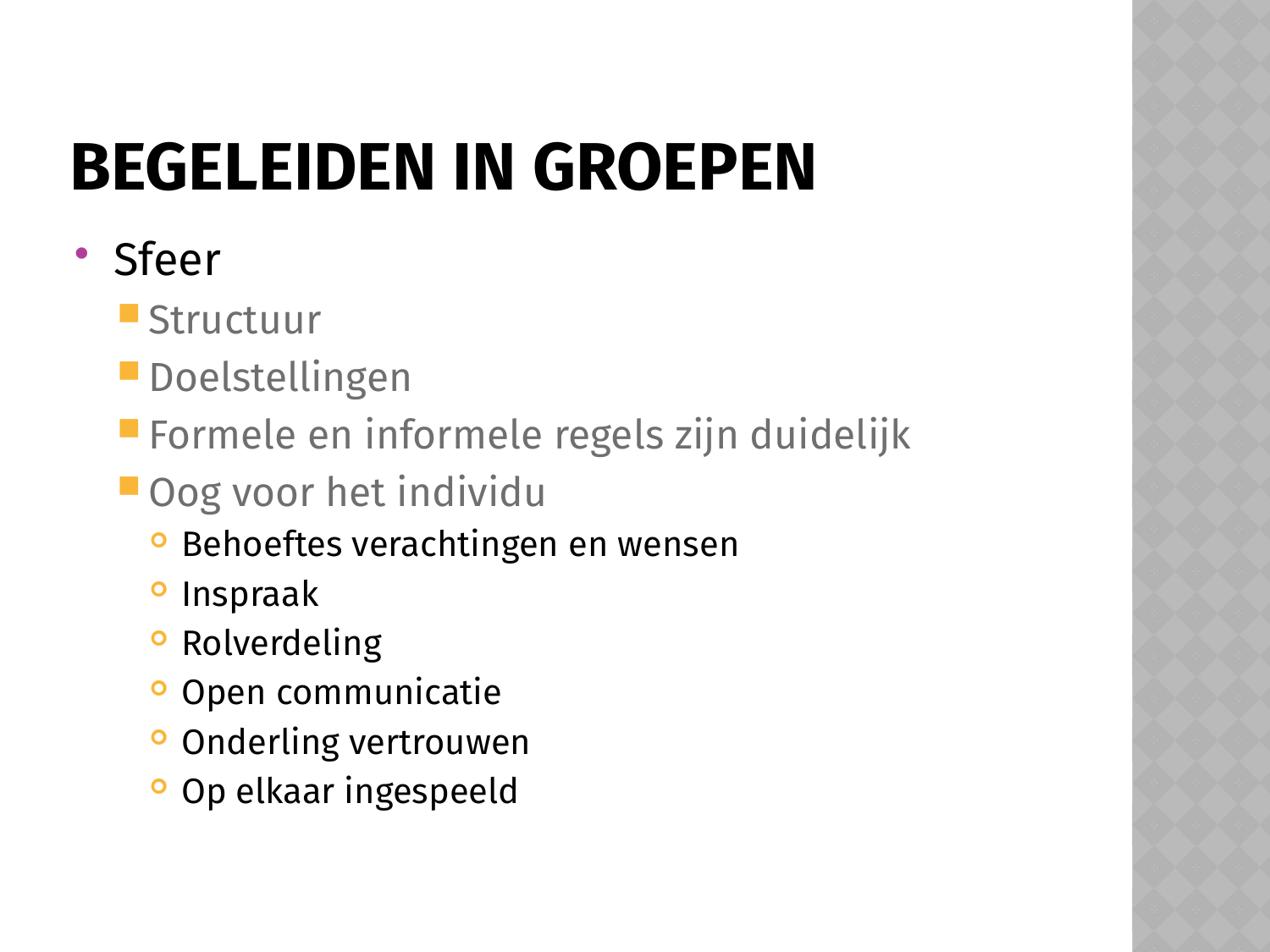

# Begeleiden in groepen
Sfeer
Structuur
Doelstellingen
Formele en informele regels zijn duidelijk
Oog voor het individu
Behoeftes verachtingen en wensen
Inspraak
Rolverdeling
Open communicatie
Onderling vertrouwen
Op elkaar ingespeeld